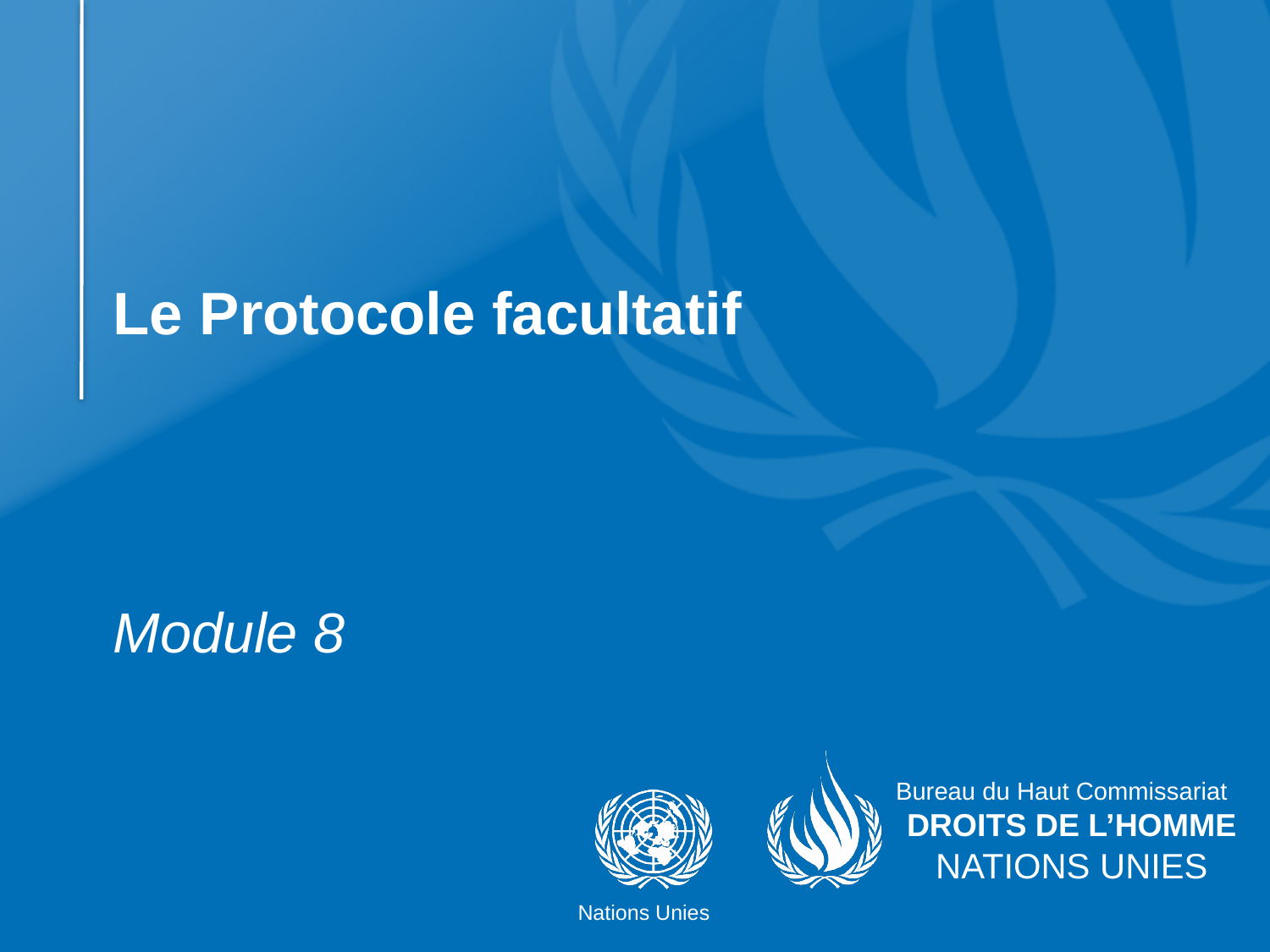

# Le Protocole facultatif
Module 8
Bureau du Haut Commissariat
DROITS DE L’HOMME
NATIONS UNIES
Nations Unies